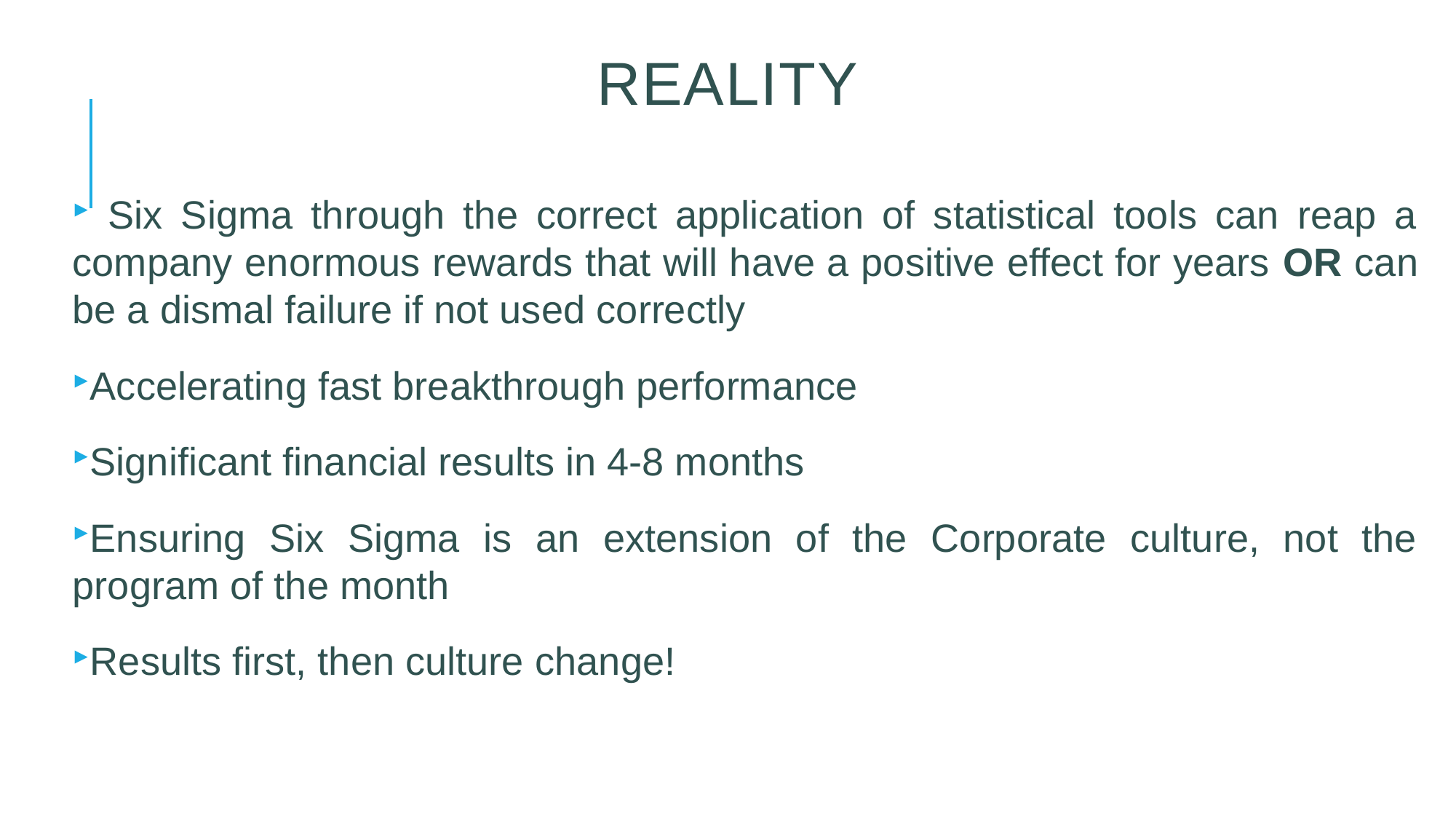

# REALITY
 Six Sigma through the correct application of statistical tools can reap a company enormous rewards that will have a positive effect for years OR can be a dismal failure if not used correctly
Accelerating fast breakthrough performance
Significant financial results in 4-8 months
Ensuring Six Sigma is an extension of the Corporate culture, not the program of the month
Results first, then culture change!